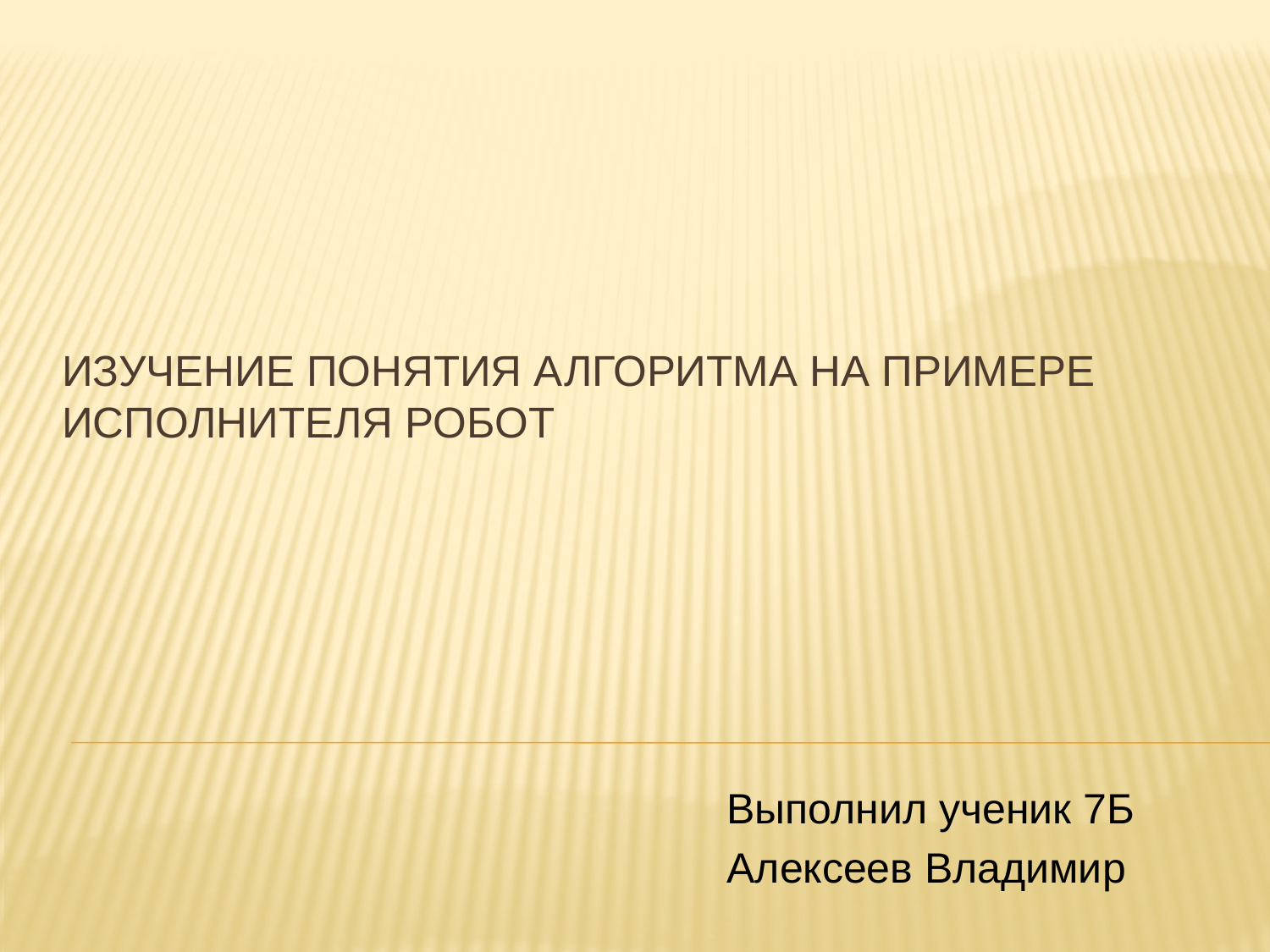

# Изучение понятия алгоритма на примере исполнителя Робот
Выполнил ученик 7Б
Алексеев Владимир